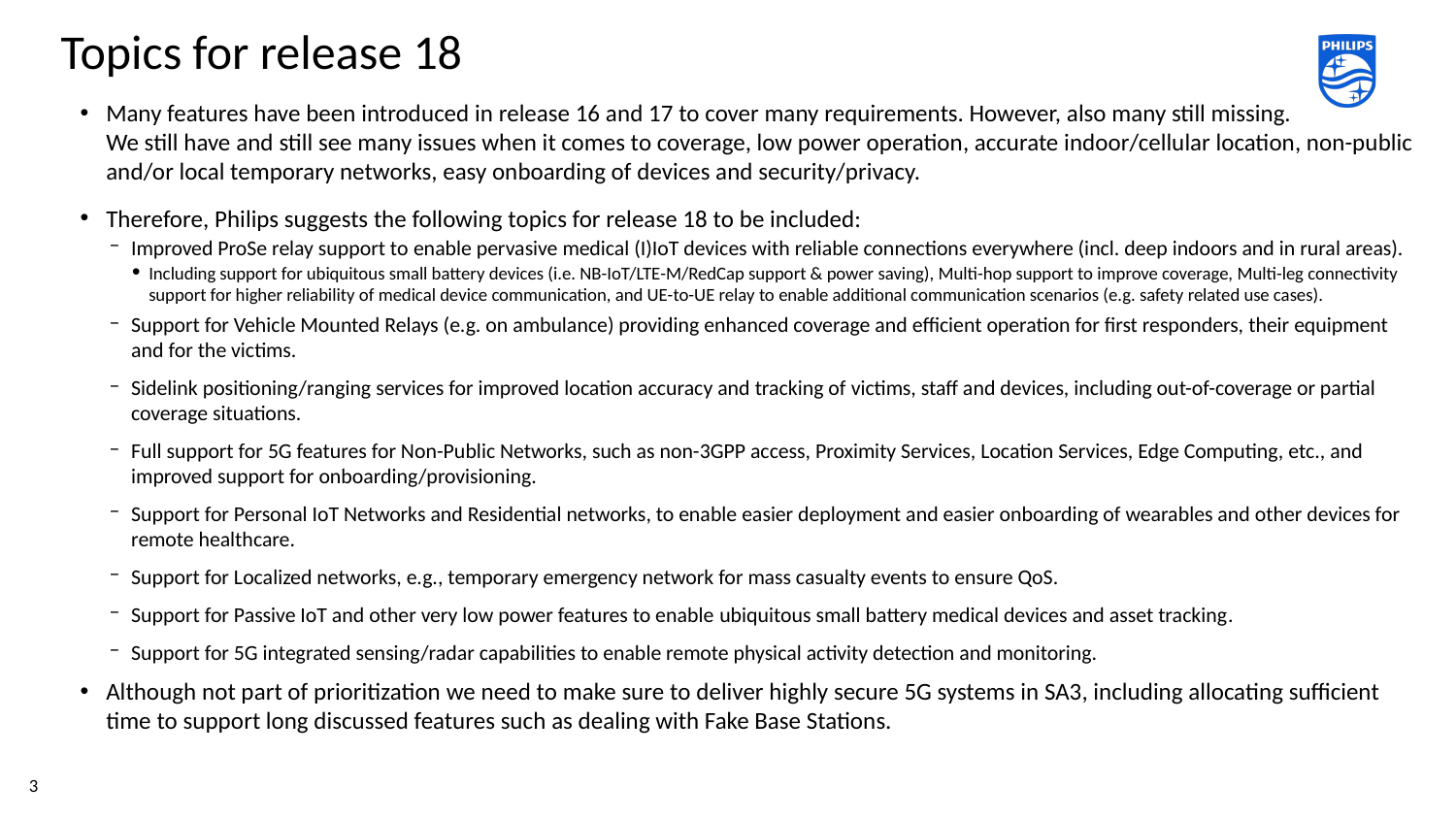

# Topics for release 18
Many features have been introduced in release 16 and 17 to cover many requirements. However, also many still missing.                    We still have and still see many issues when it comes to coverage, low power operation, accurate indoor/cellular location, non-public and/or local temporary networks, easy onboarding of devices and security/privacy.
Therefore, Philips suggests the following topics for release 18 to be included:
Improved ProSe relay support to enable pervasive medical (I)IoT devices with reliable connections everywhere (incl. deep indoors and in rural areas).
Including support for ubiquitous small battery devices (i.e. NB-IoT/LTE-M/RedCap support & power saving), Multi-hop support to improve coverage, Multi-leg connectivity support for higher reliability of medical device communication, and UE-to-UE relay to enable additional communication scenarios (e.g. safety related use cases).
Support for Vehicle Mounted Relays (e.g. on ambulance) providing enhanced coverage and efficient operation for first responders, their equipment and for the victims.
Sidelink positioning/ranging services for improved location accuracy and tracking of victims, staff and devices, including out-of-coverage or partial coverage situations.
Full support for 5G features for Non-Public Networks, such as non-3GPP access, Proximity Services, Location Services, Edge Computing, etc., and improved support for onboarding/provisioning.
Support for Personal IoT Networks and Residential networks, to enable easier deployment and easier onboarding of wearables and other devices for remote healthcare.
Support for Localized networks, e.g., temporary emergency network for mass casualty events to ensure QoS.
Support for Passive IoT and other very low power features to enable ubiquitous small battery medical devices and asset tracking.
Support for 5G integrated sensing/radar capabilities to enable remote physical activity detection and monitoring.
Although not part of prioritization we need to make sure to deliver highly secure 5G systems in SA3, including allocating sufficient time to support long discussed features such as dealing with Fake Base Stations.
3